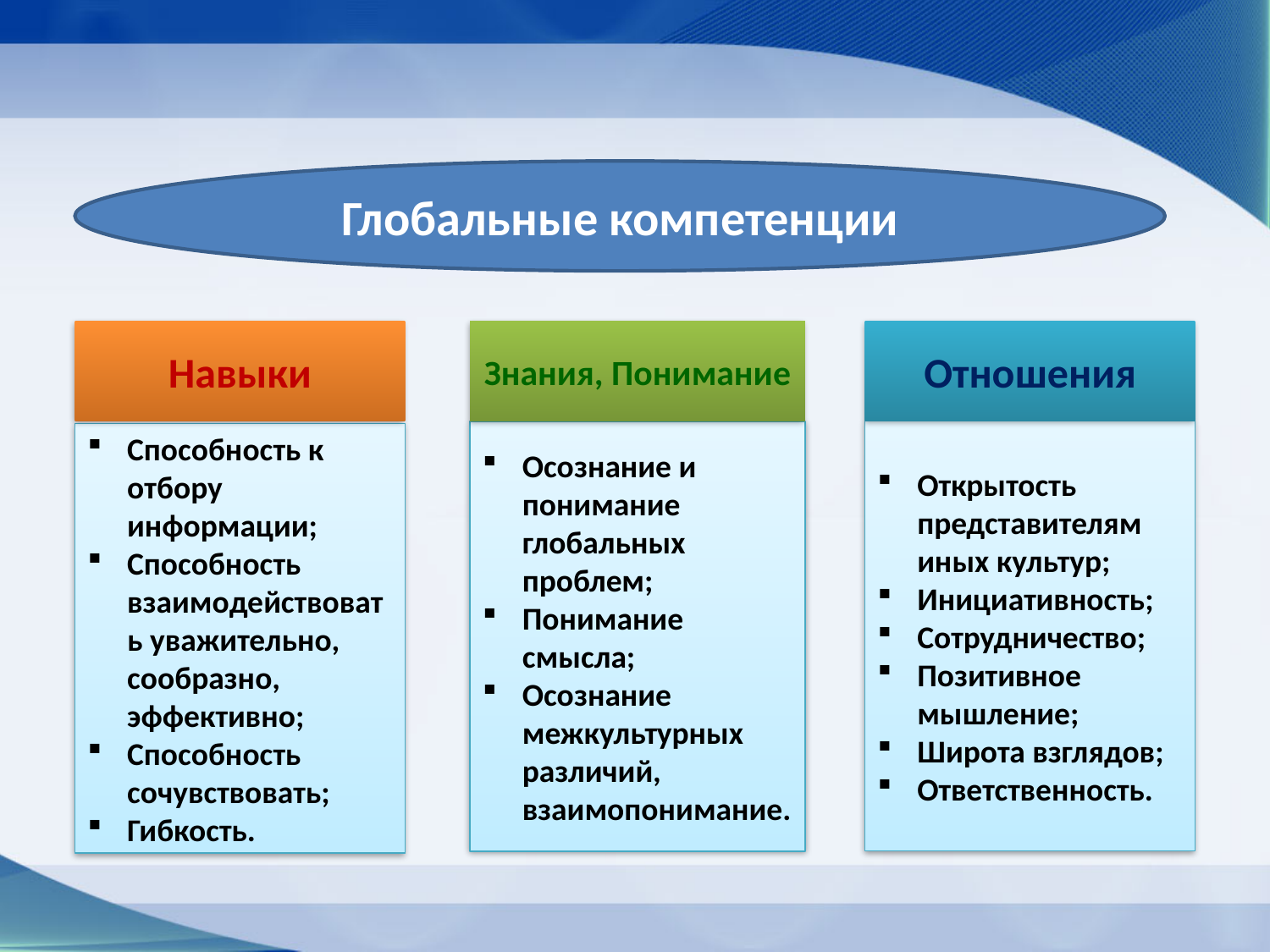

Глобальные компетенции
Навыки
Знания, Понимание
Отношения
Открытость представителям иных культур;
Инициативность;
Сотрудничество;
Позитивное мышление;
Широта взглядов;
Ответственность.
Осознание и понимание глобальных проблем;
Понимание смысла;
Осознание межкультурных различий, взаимопонимание.
Способность к отбору информации;
Способность взаимодействовать уважительно, сообразно, эффективно;
Способность сочувствовать;
Гибкость.